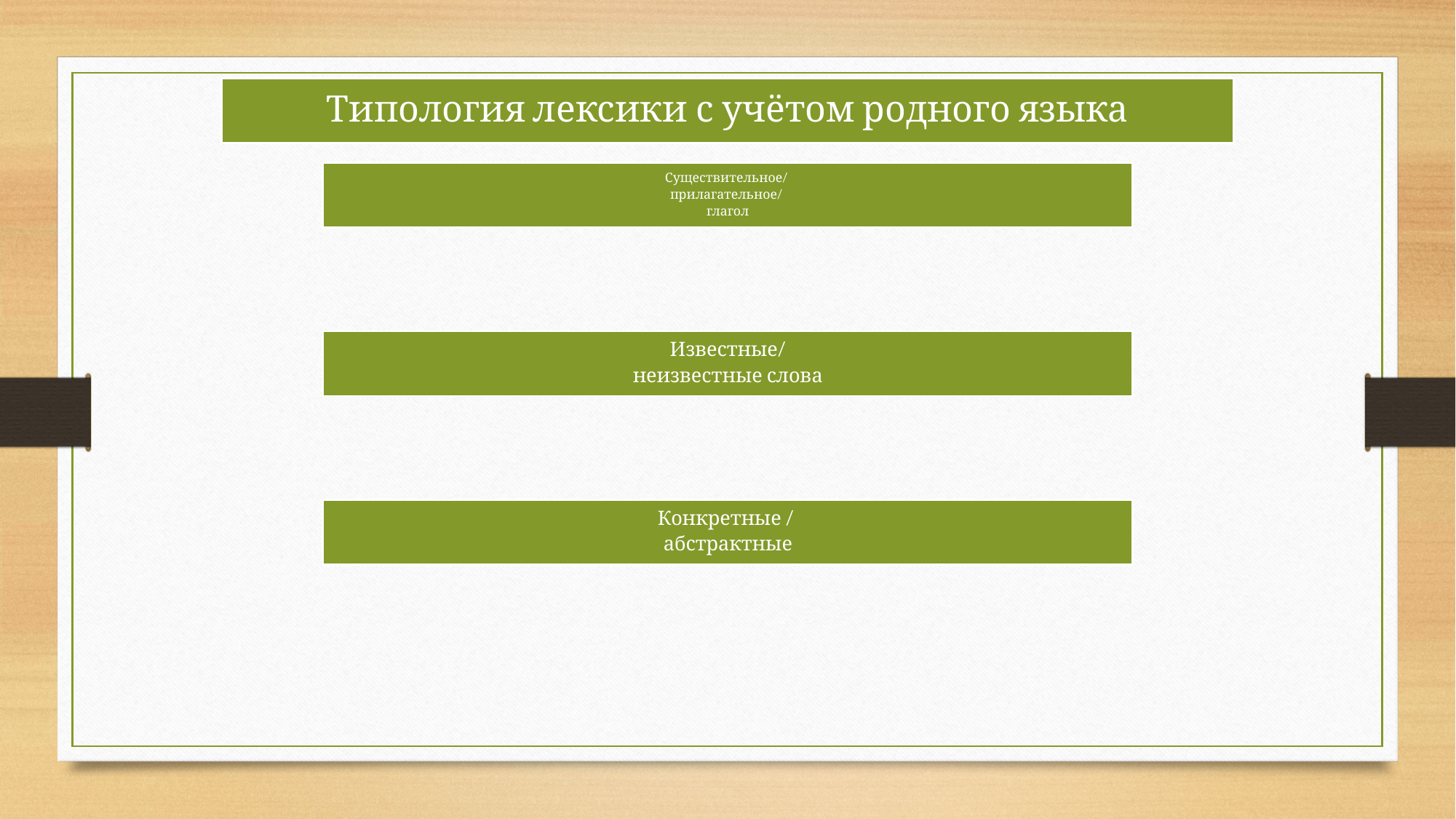

Типология лексики с учётом родного языка
Существительное/
прилагательное/
глагол
Известные/
неизвестные слова
Конкретные /
абстрактные